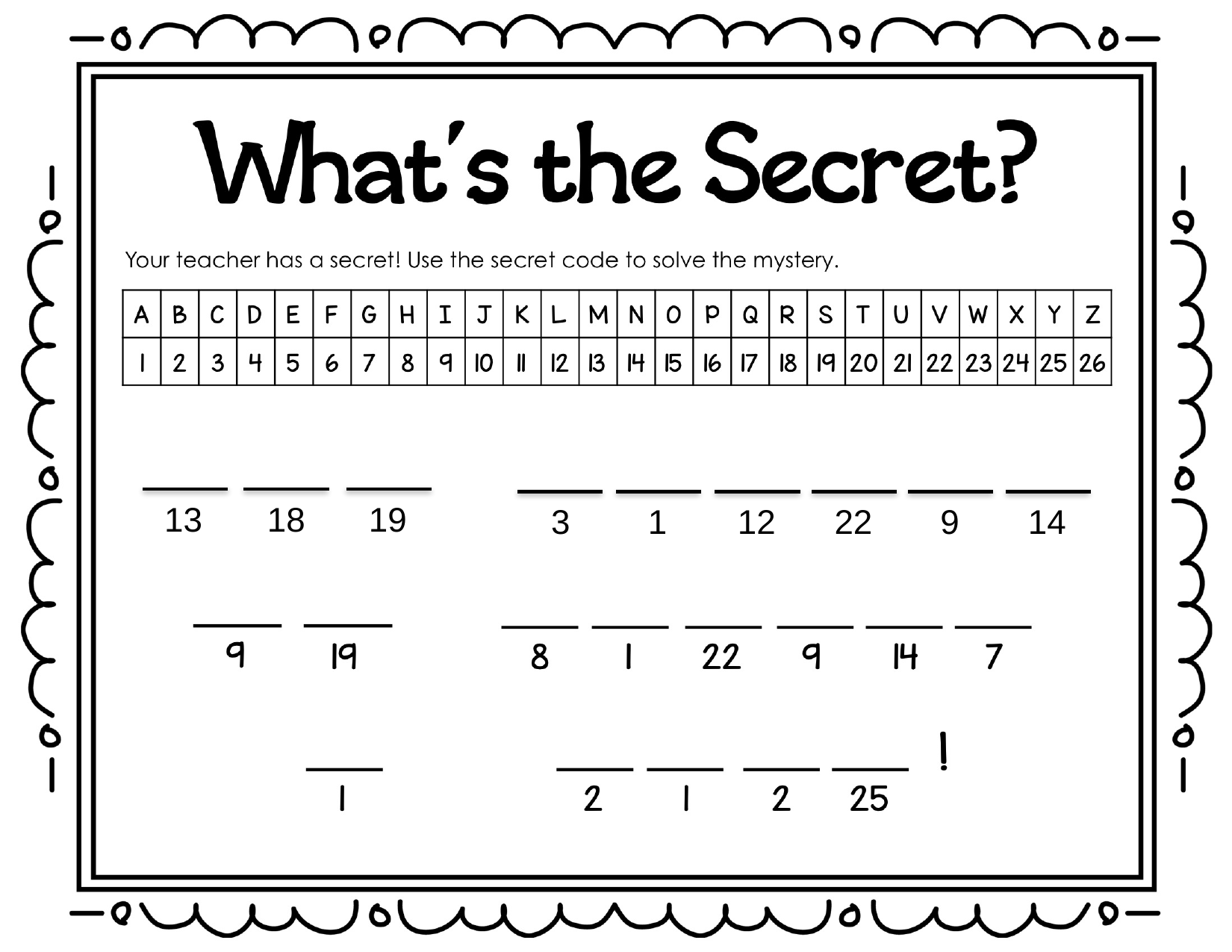

19
13
18
12
14
3
22
1
9